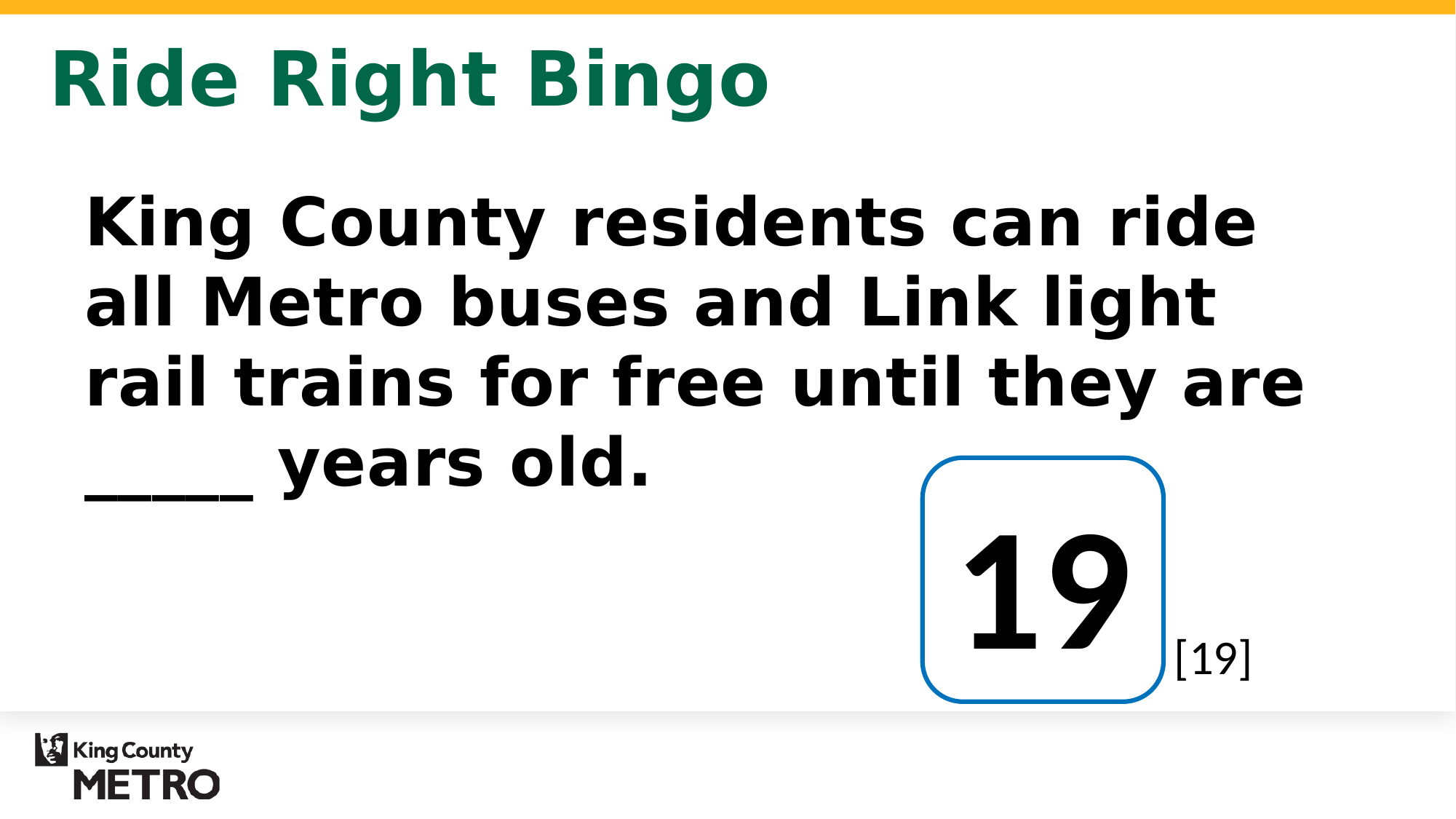

# Ride Right Bingo
King County residents can ride all Metro buses and Link light rail trains for free until they are _____ years old.
19
[19]